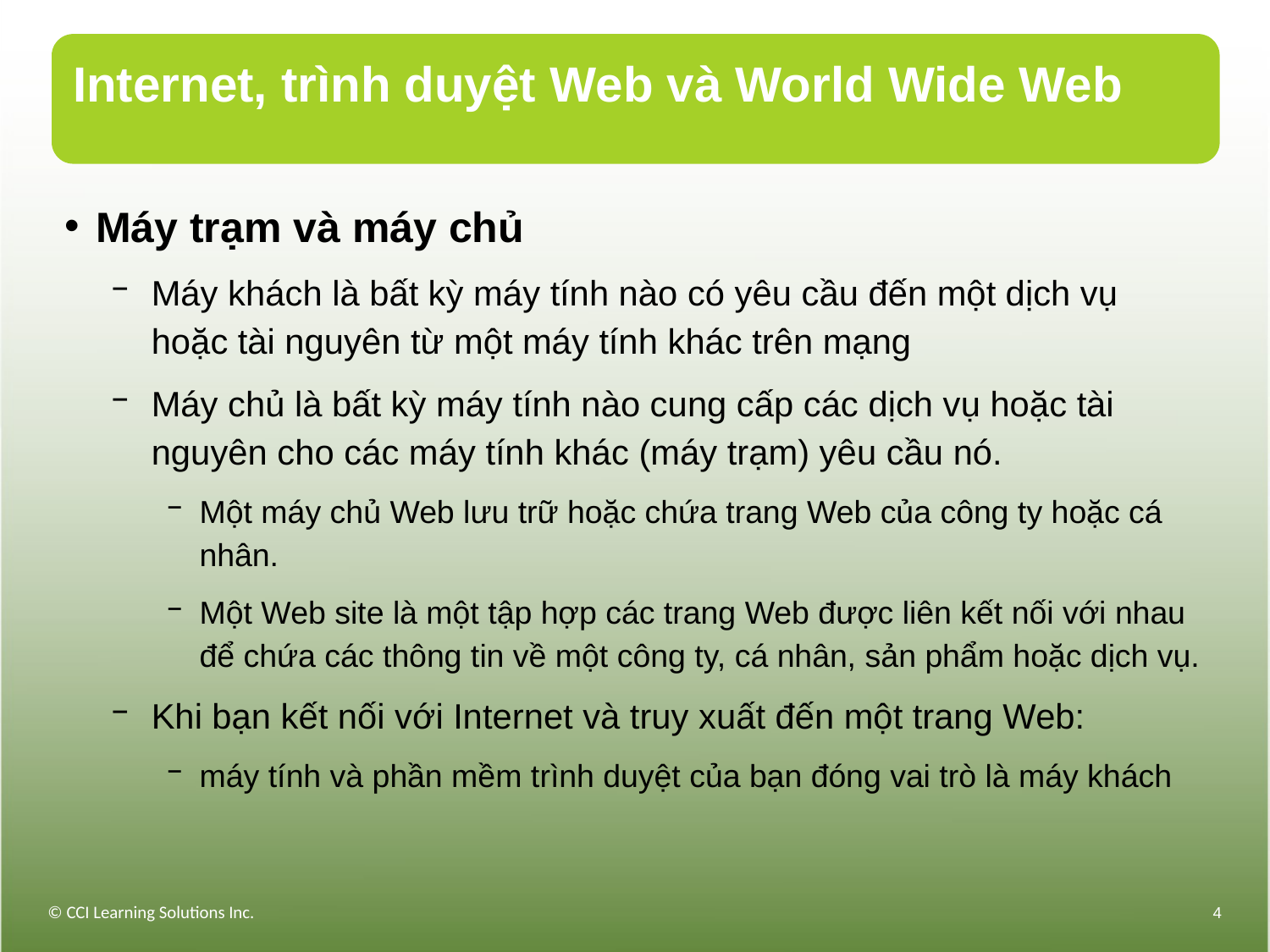

# Internet, trình duyệt Web và World Wide Web
Máy trạm và máy chủ
Máy khách là bất kỳ máy tính nào có yêu cầu đến một dịch vụ hoặc tài nguyên từ một máy tính khác trên mạng
Máy chủ là bất kỳ máy tính nào cung cấp các dịch vụ hoặc tài nguyên cho các máy tính khác (máy trạm) yêu cầu nó.
Một máy chủ Web lưu trữ hoặc chứa trang Web của công ty hoặc cá nhân.
Một Web site là một tập hợp các trang Web được liên kết nối với nhau để chứa các thông tin về một công ty, cá nhân, sản phẩm hoặc dịch vụ.
Khi bạn kết nối với Internet và truy xuất đến một trang Web:
máy tính và phần mềm trình duyệt của bạn đóng vai trò là máy khách
© CCI Learning Solutions Inc.
4